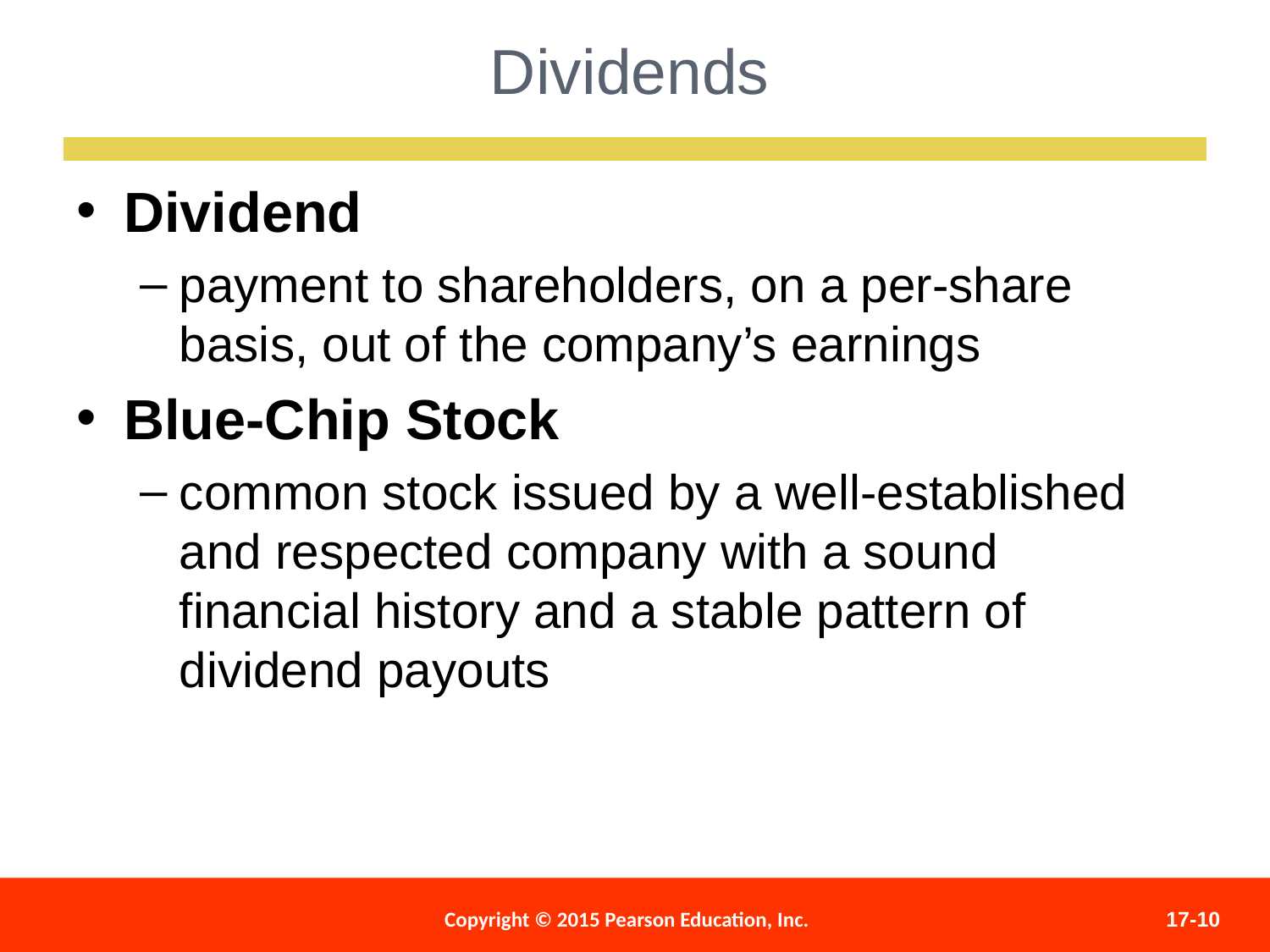

Dividends
Dividend
payment to shareholders, on a per-share basis, out of the company’s earnings
Blue-Chip Stock
common stock issued by a well-established and respected company with a sound financial history and a stable pattern of dividend payouts